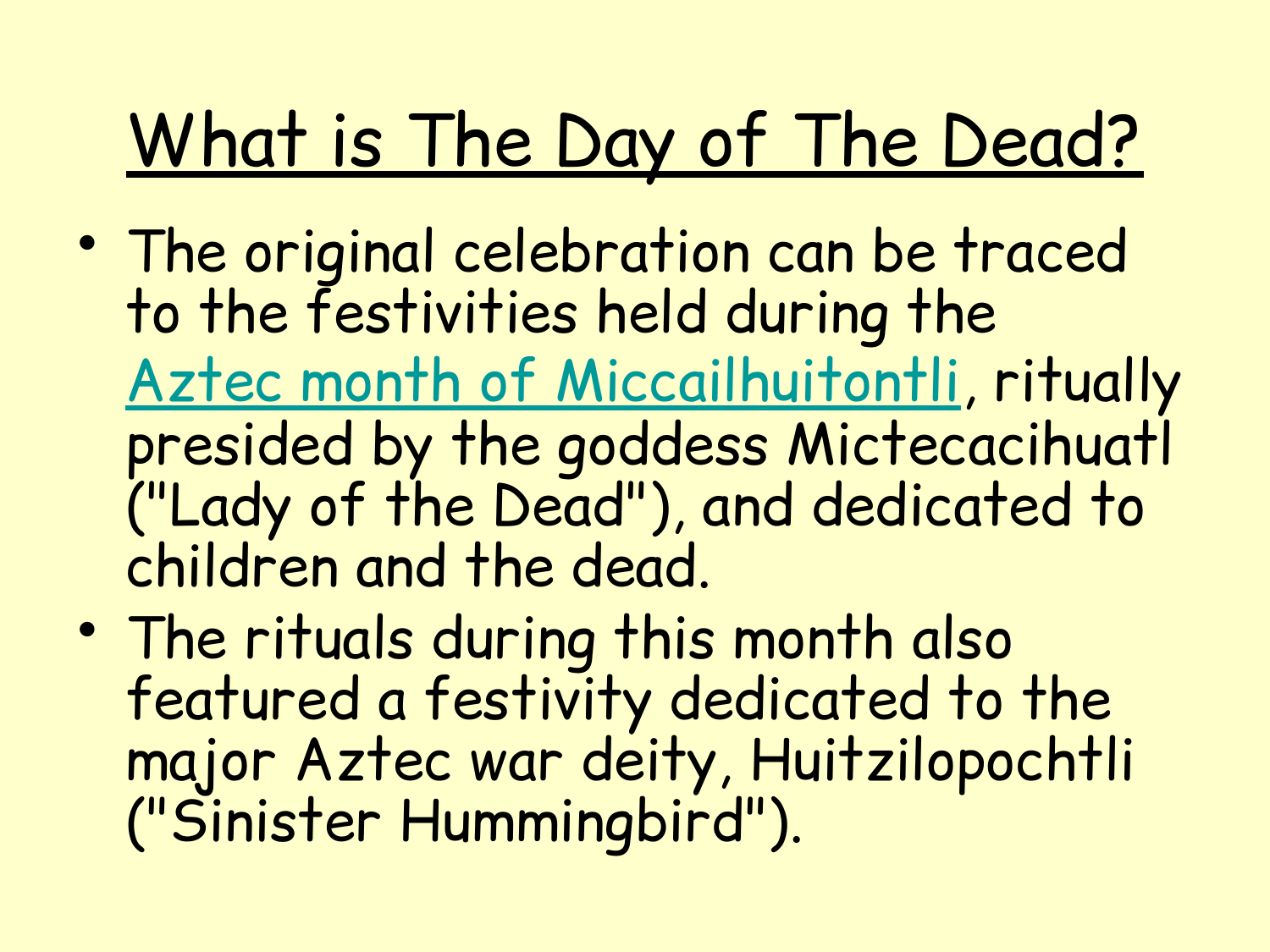

# What is The Day of The Dead?
The original celebration can be traced to the festivities held during the Aztec month of Miccailhuitontli, ritually presided by the goddess Mictecacihuatl ("Lady of the Dead"), and dedicated to children and the dead.
The rituals during this month also featured a festivity dedicated to the major Aztec war deity, Huitzilopochtli ("Sinister Hummingbird").